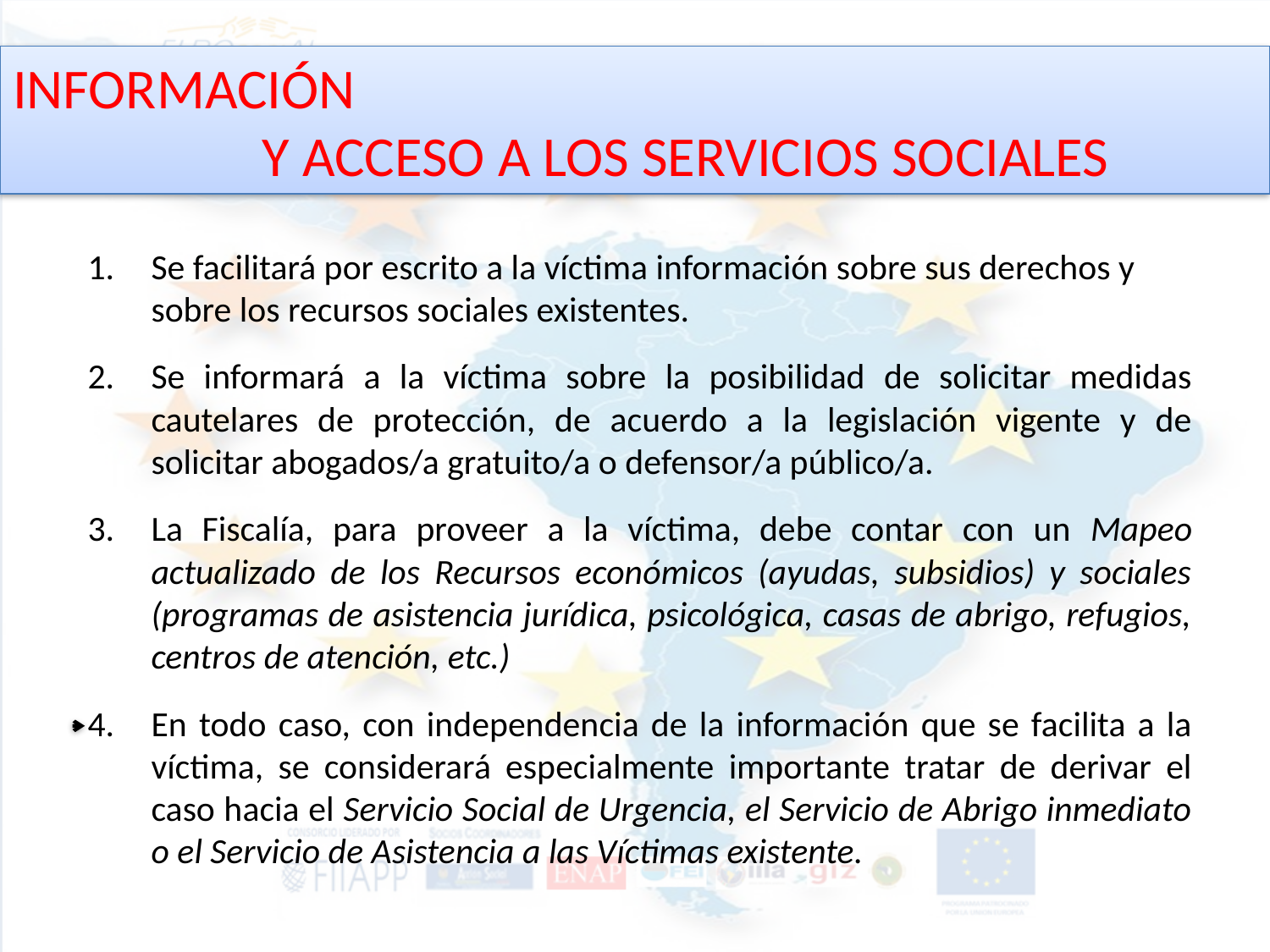

INFORMACIÓN                                                                                Y ACCESO A LOS SERVICIOS SOCIALES
Se facilitará por escrito a la víctima información sobre sus derechos y sobre los recursos sociales existentes.

Se informará a la víctima sobre la posibilidad de solicitar medidas cautelares de protección, de acuerdo a la legislación vigente y de solicitar abogados/a gratuito/a o defensor/a público/a.

La Fiscalía, para proveer a la víctima, debe contar con un Mapeo actualizado de los Recursos económicos (ayudas, subsidios) y sociales (programas de asistencia jurídica, psicológica, casas de abrigo, refugios, centros de atención, etc.)

En todo caso, con independencia de la información que se facilita a la víctima, se considerará especialmente importante tratar de derivar el caso hacia el Servicio Social de Urgencia, el Servicio de Abrigo inmediato o el Servicio de Asistencia a las Víctimas existente.